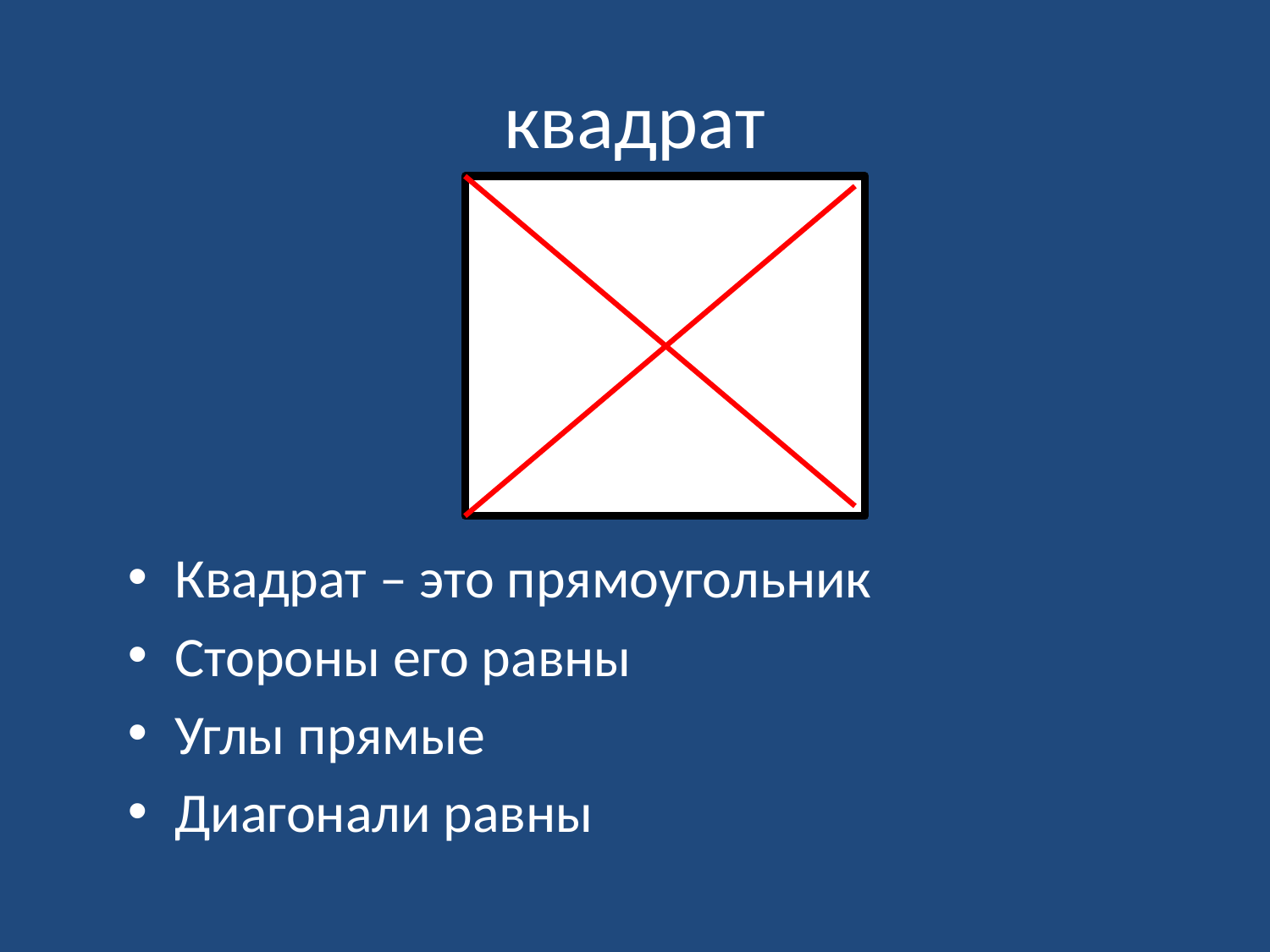

# квадрат

Квадрат – это прямоугольник
Стороны его равны
Углы прямые
Диагонали равны